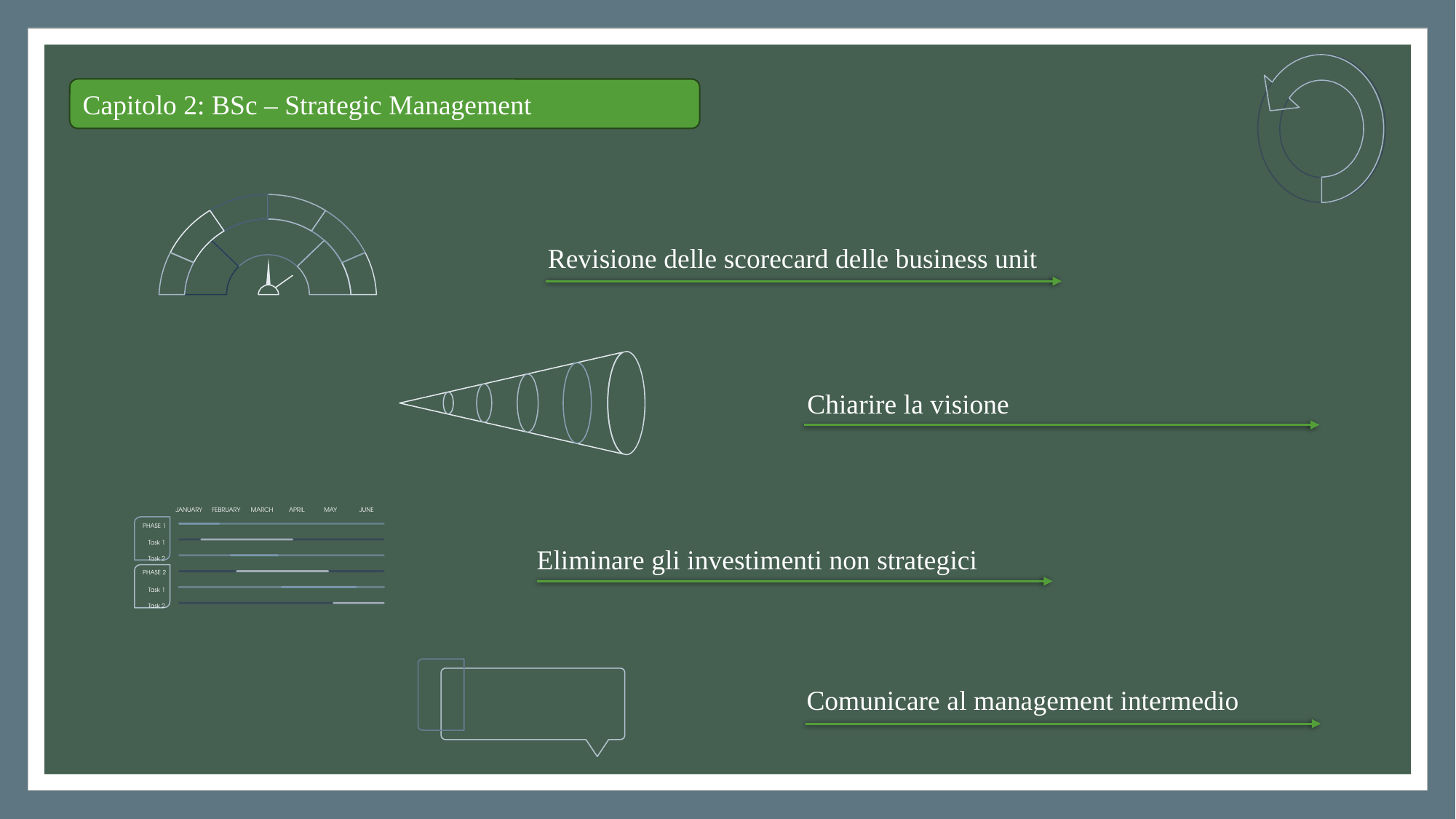

Capitolo 2: BSc – Strategic Management

Revisione delle scorecard delle business unit

Chiarire la visione
MARCH
FEBRUARY
APRIL
MAY
JUNE
JANUARY

PHASE 1

Task 1
Task 2

PHASE 2
Task 1
Task 2
Eliminare gli investimenti non strategici

Comunicare al management intermedio